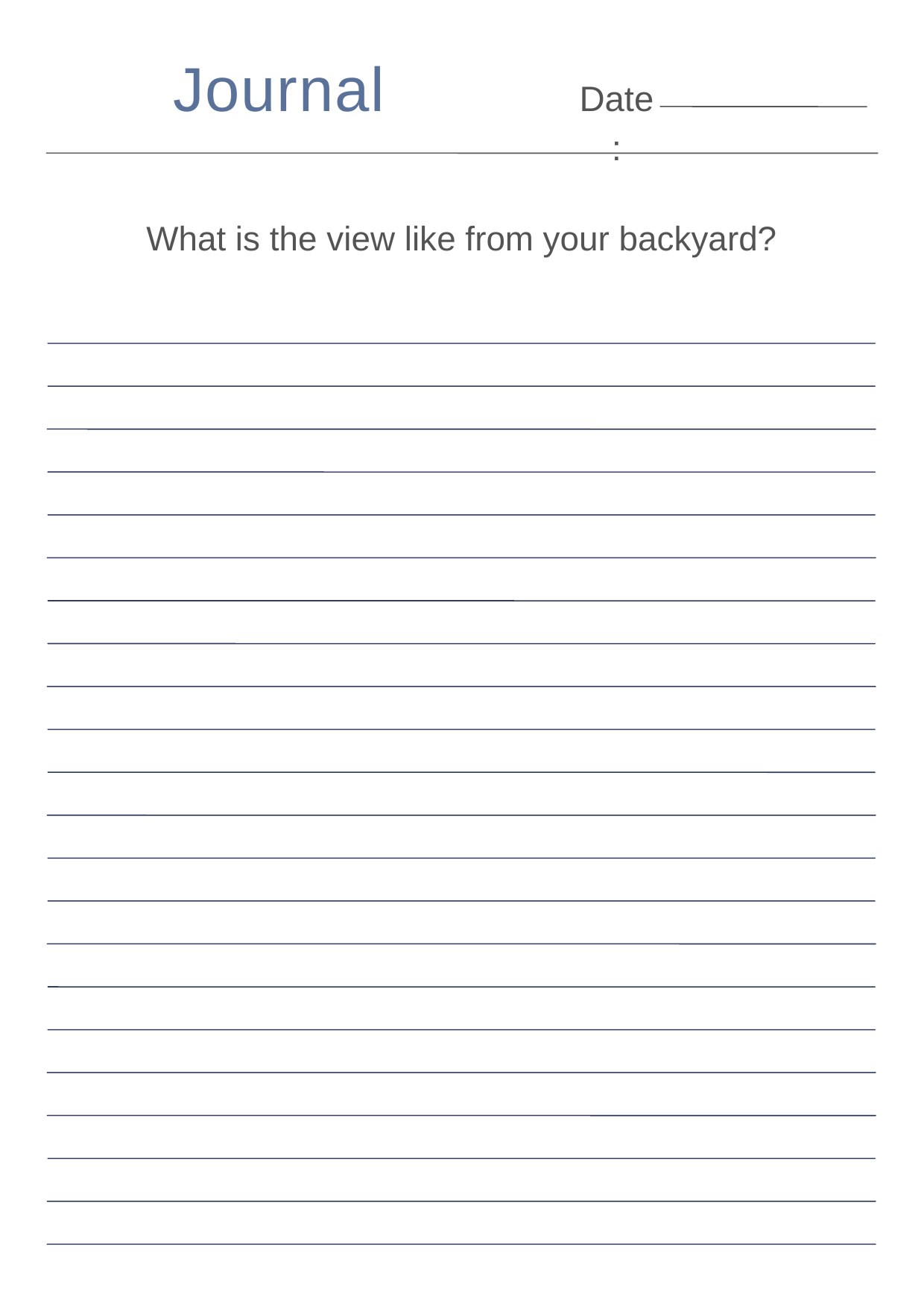

Journal
Date:

What is the view like from your backyard?